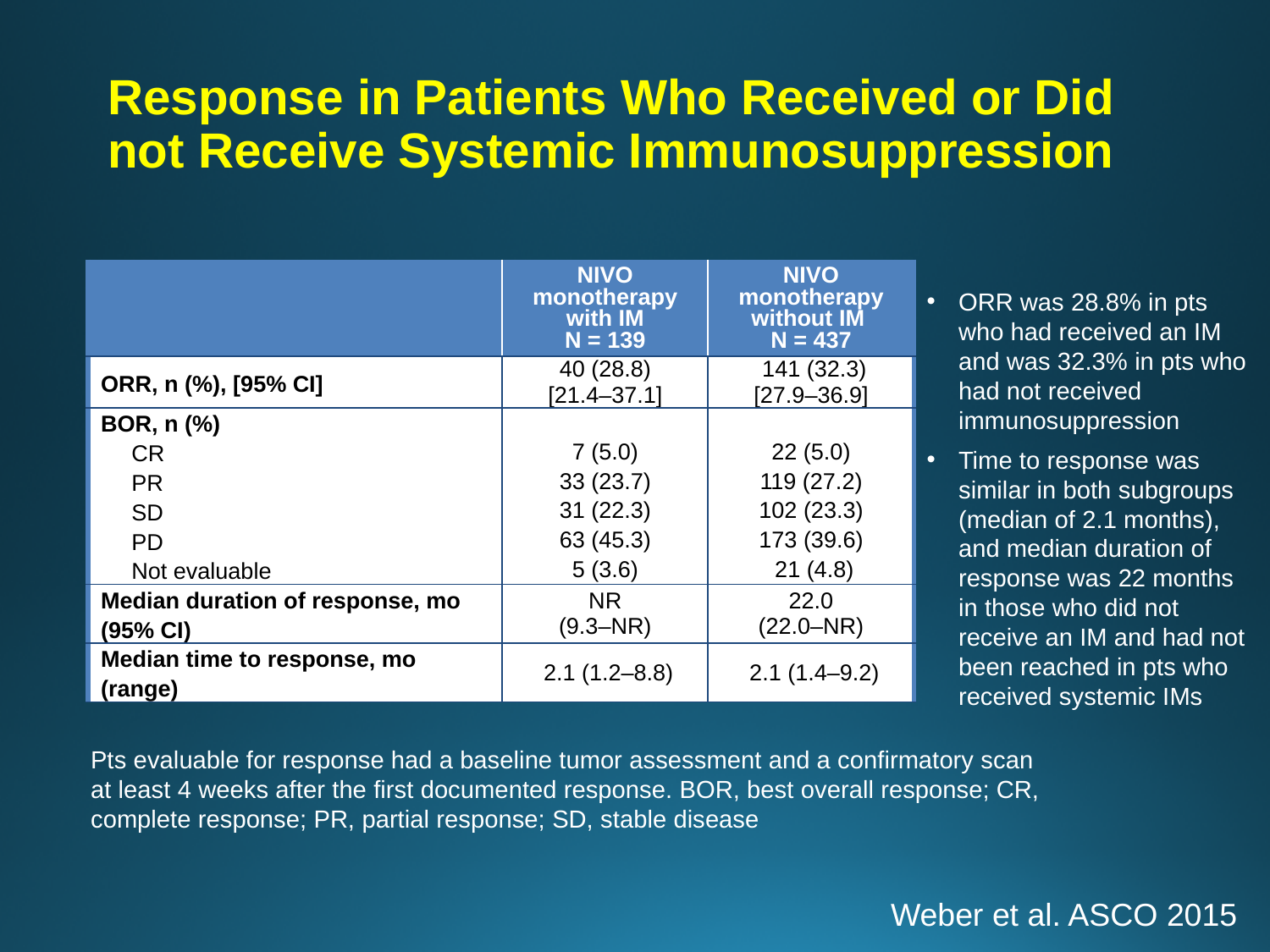

# Response in Patients Who Received or Did not Receive Systemic Immunosuppression
|  | NIVO monotherapy with IM N = 139 | NIVO monotherapy without IM N = 437 |
| --- | --- | --- |
| ORR, n (%), [95% CI] | 40 (28.8) [21.4–37.1] | 141 (32.3) [27.9–36.9] |
| BOR, n (%) |  |  |
| CR | 7 (5.0) | 22 (5.0) |
| PR | 33 (23.7) | 119 (27.2) |
| SD | 31 (22.3) | 102 (23.3) |
| PD | 63 (45.3) | 173 (39.6) |
| Not evaluable | 5 (3.6) | 21 (4.8) |
| Median duration of response, mo (95% CI) | NR (9.3–NR) | 22.0 (22.0–NR) |
| Median time to response, mo (range) | 2.1 (1.2–8.8) | 2.1 (1.4–9.2) |
ORR was 28.8% in pts who had received an IM and was 32.3% in pts who had not received immunosuppression
Time to response was similar in both subgroups (median of 2.1 months), and median duration of response was 22 months in those who did not receive an IM and had not been reached in pts who received systemic IMs

Pts evaluable for response had a baseline tumor assessment and a confirmatory scan at least 4 weeks after the first documented response. BOR, best overall response; CR, complete response; PR, partial response; SD, stable disease
Weber et al. ASCO 2015